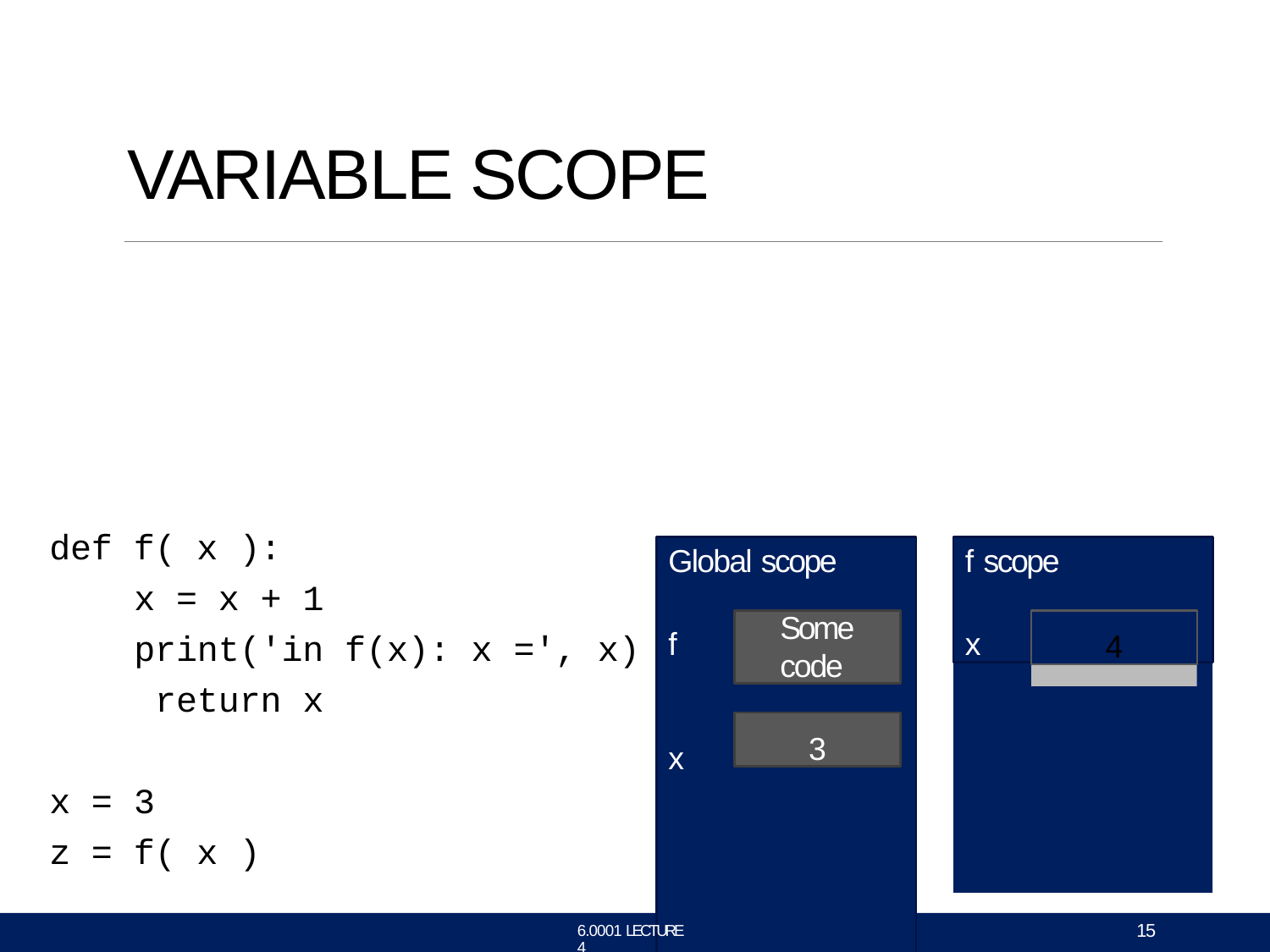

# VARIABLE SCOPE

def f( x ):
x = x + 1
print('in f(x): x =', x)  return x
Global scope

f
x  z

f scope

x
Some
code

4
3
x = 3
z = f( x )
15
6.0001 LECTURE 4